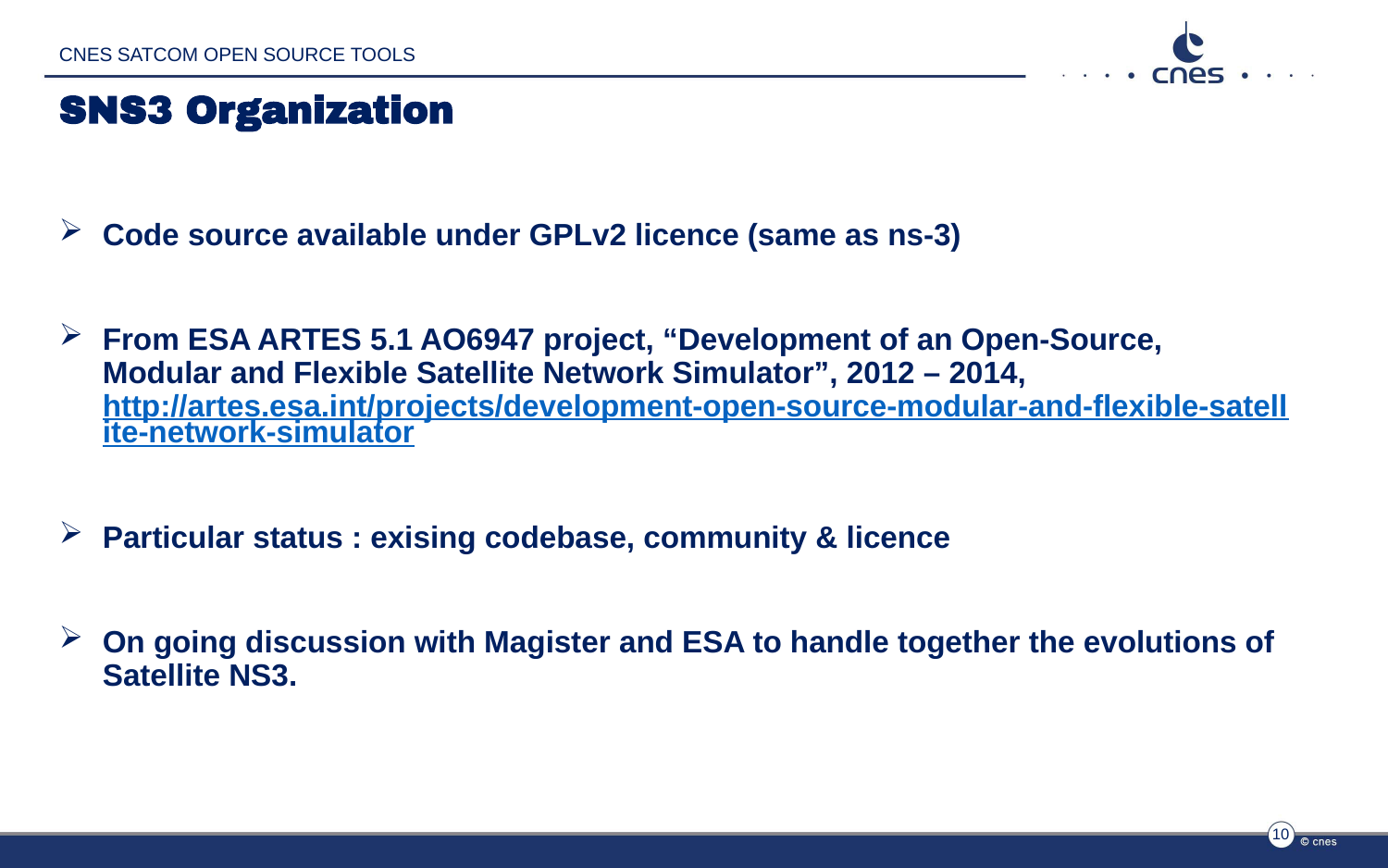

CNES SATCOM OPEN SOURCE TOOLS

# SNS3 Organization

Code source available under GPLv2 licence (same as ns-3)

From ESA ARTES 5.1 AO6947 project, “Development of an Open-Source, Modular and Flexible Satellite Network Simulator”, 2012 – 2014, http://artes.esa.int/projects/development-open-source-modular-and-flexible-satellite-network-simulator

Particular status : exising codebase, community & licence

On going discussion with Magister and ESA to handle together the evolutions of Satellite NS3.

10